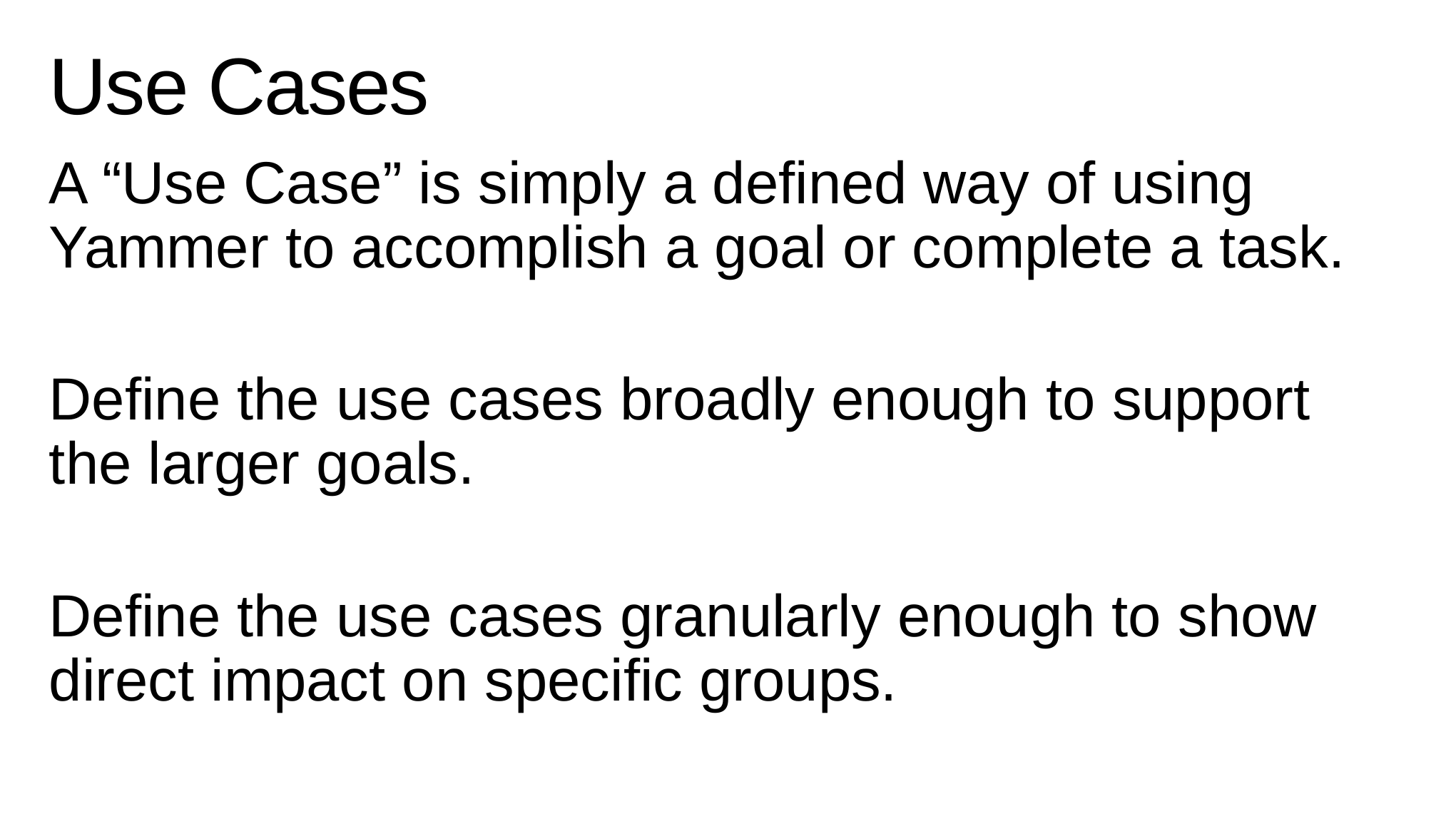

# Use Cases
A “Use Case” is simply a defined way of using Yammer to accomplish a goal or complete a task.

Define the use cases broadly enough to support the larger goals.

Define the use cases granularly enough to show direct impact on specific groups.